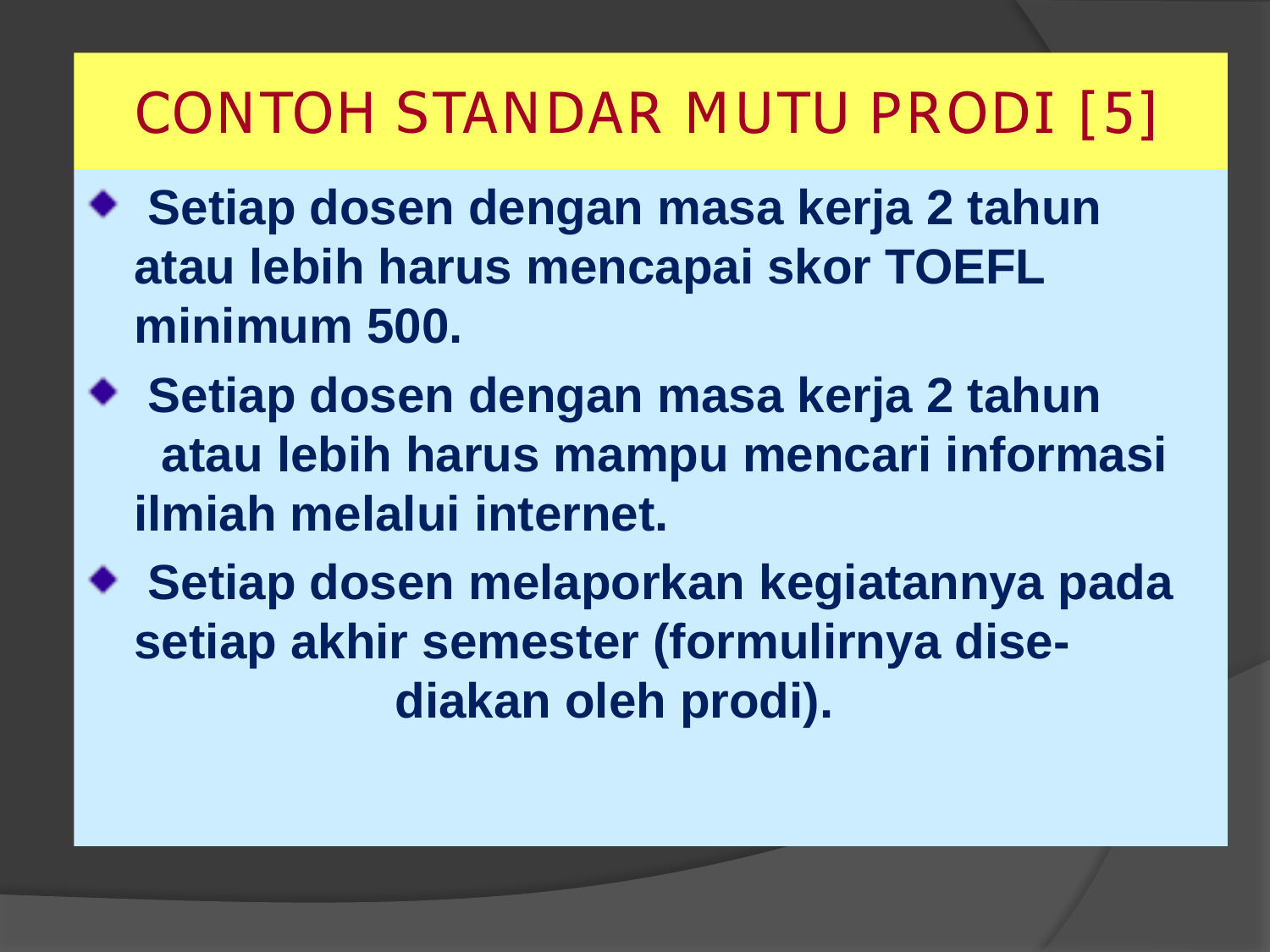

CONTOH STANDAR MUTU PRODI [5]
 Setiap dosen dengan masa kerja 2 tahun atau lebih harus mencapai skor TOEFL minimum 500.
 Setiap dosen dengan masa kerja 2 tahun           atau lebih harus mampu mencari informasi ilmiah melalui internet.
 Setiap dosen melaporkan kegiatannya pada setiap akhir semester (formulirnya dise-                              diakan oleh prodi).